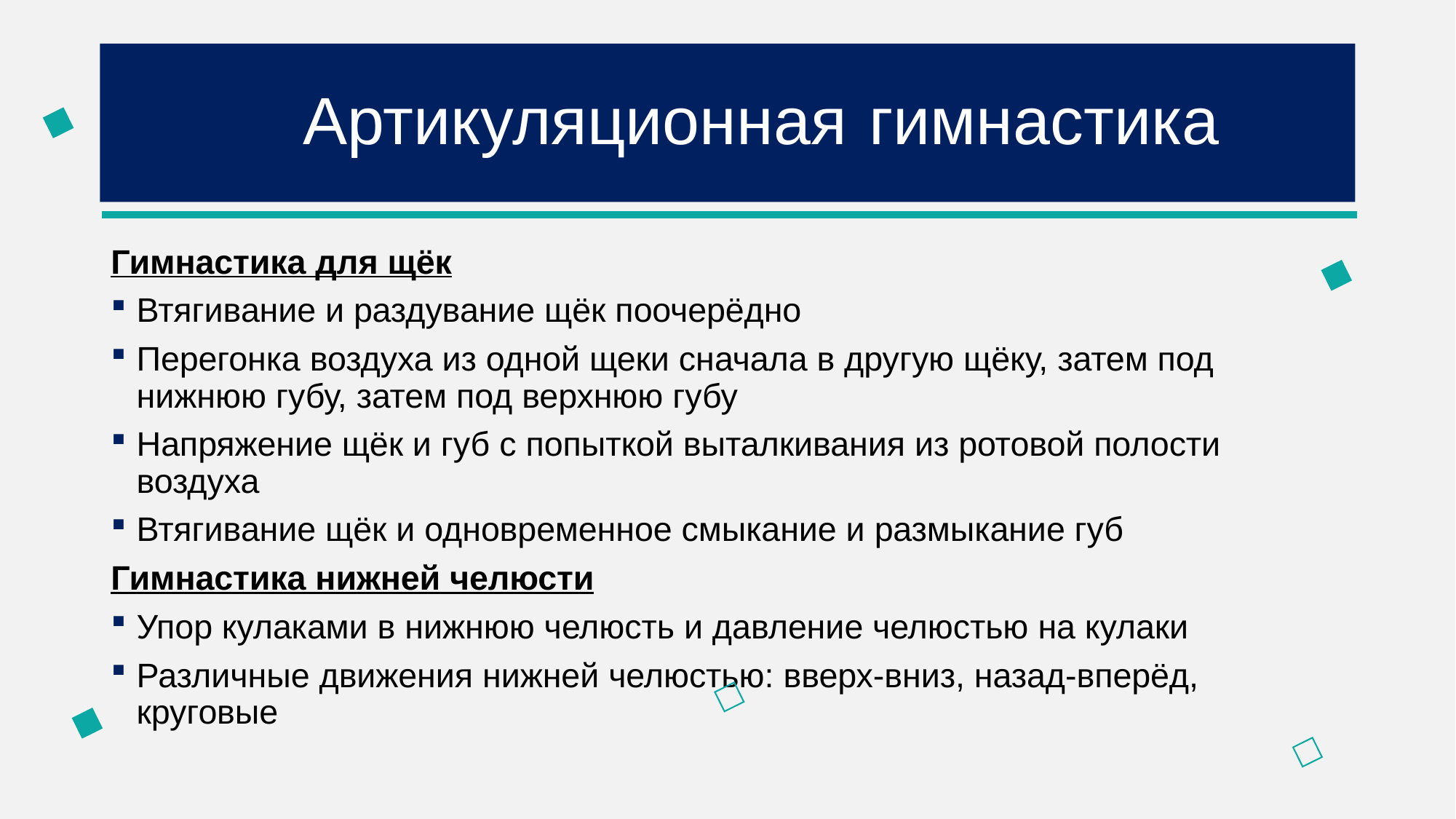

# Артикуляционная гимнастика

Гимнастика для щёк
Втягивание и раздувание щёк поочерёдно
Перегонка воздуха из одной щеки сначала в другую щёку, затем под нижнюю губу, затем под верхнюю губу
Напряжение щёк и губ с попыткой выталкивания из ротовой полости воздуха
Втягивание щёк и одновременное смыкание и размыкание губ
Гимнастика нижней челюсти
Упор кулаками в нижнюю челюсть и давление челюстью на кулаки
Различные движения нижней челюстью: вверх-вниз, назад-вперёд, круговые